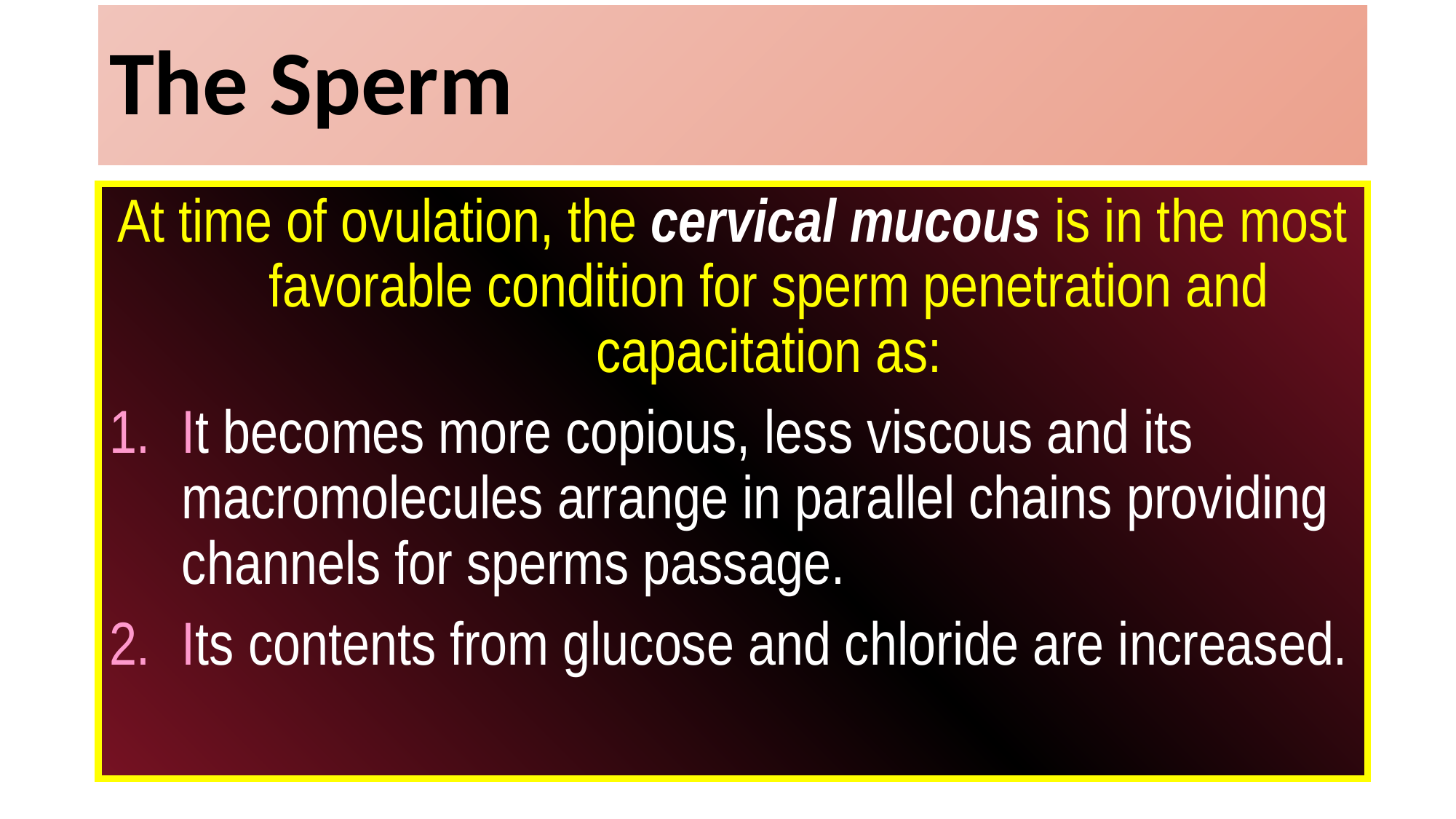

# The Sperm
At time of ovulation, the cervical mucous is in the most favorable condition for sperm penetration and capacitation as:
It becomes more copious, less viscous and its macromolecules arrange in parallel chains providing channels for sperms passage.
Its contents from glucose and chloride are increased.